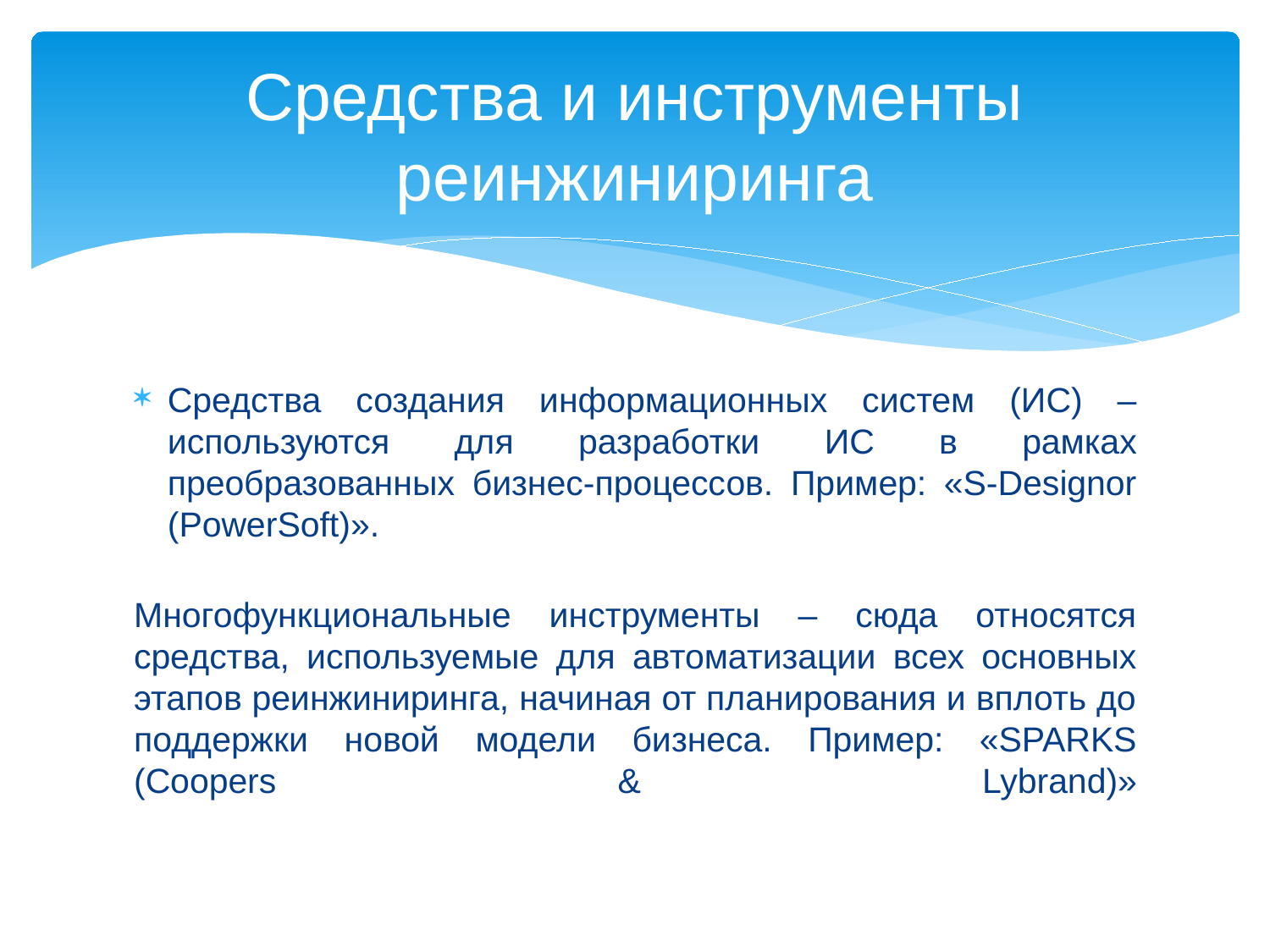

# Средства и инструменты реинжиниринга
Средства создания информационных систем (ИС) – используются для разработки ИС в рамках преобразованных бизнес-процессов. Пример: «S-Designor (PowerSoft)».
Многофункциональные инструменты – сюда относятся средства, используемые для автоматизации всех основных этапов реинжиниринга, начиная от планирования и вплоть до поддержки новой модели бизнеса. Пример: «SPARKS (Coopers & Lybrand)»